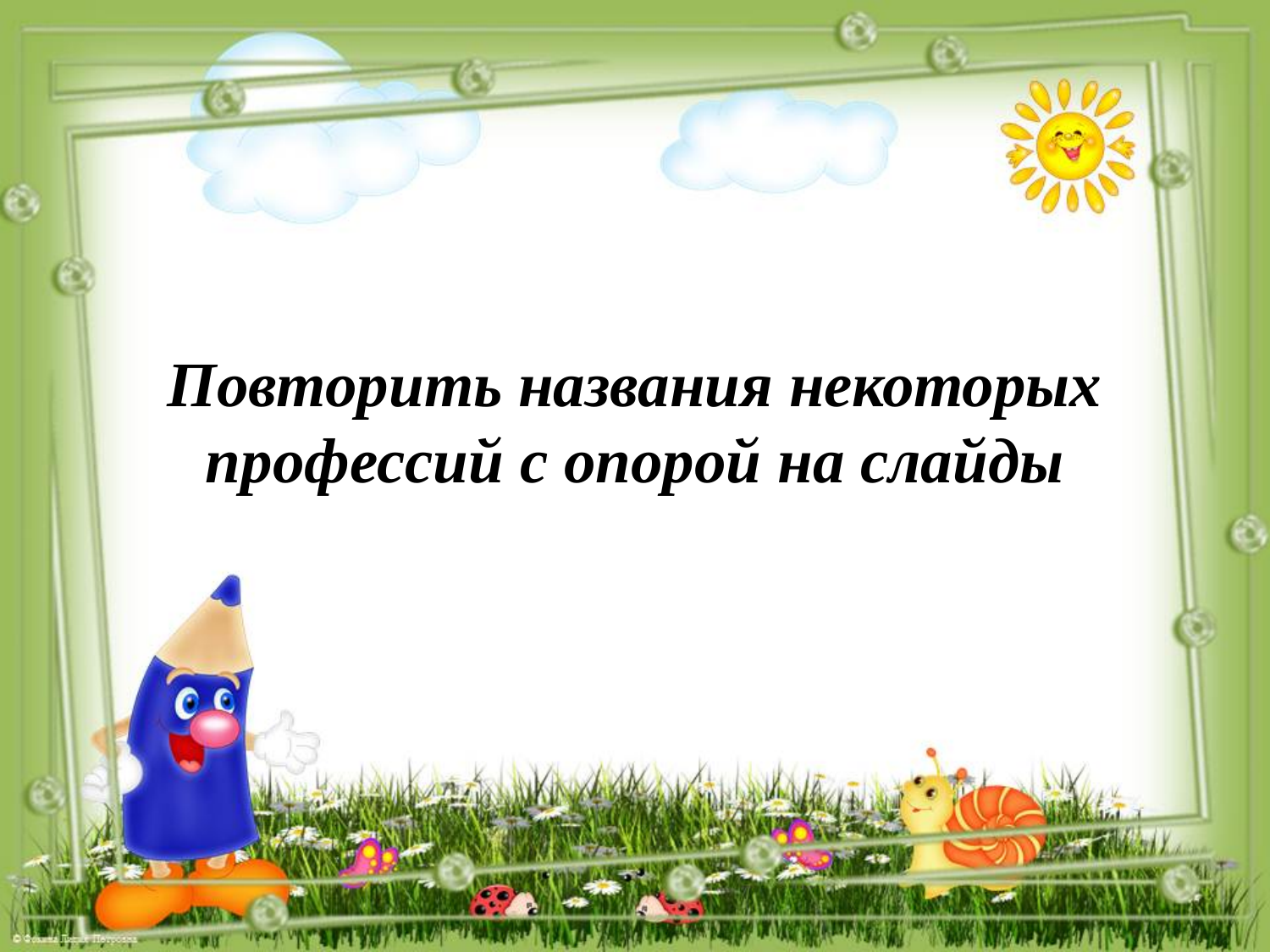

Повторить названия некоторых профессий с опорой на слайды